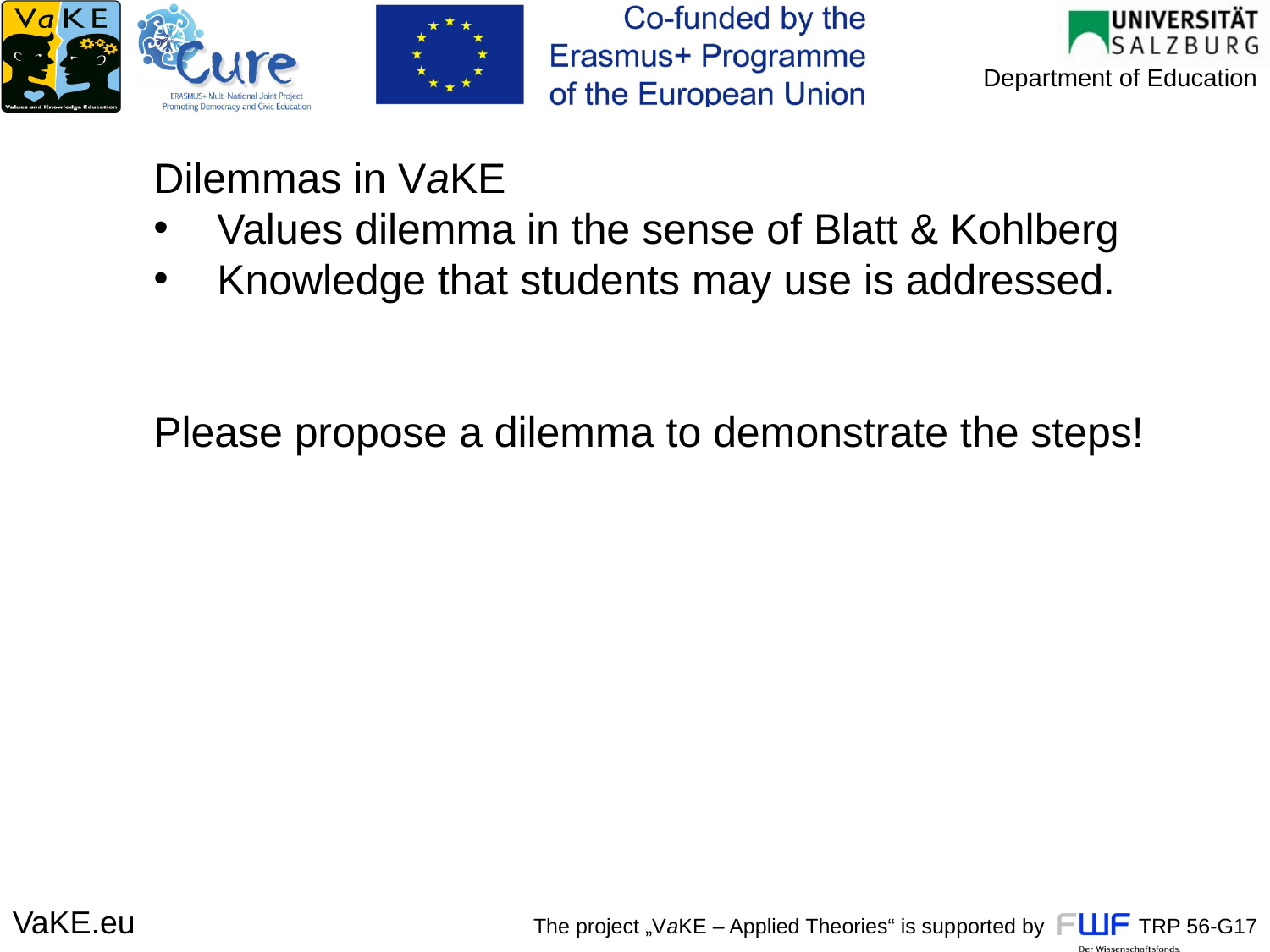

Dilemmas in VaKE
Values dilemma in the sense of Blatt & Kohlberg
Knowledge that students may use is addressed.

Please propose a dilemma to demonstrate the steps!